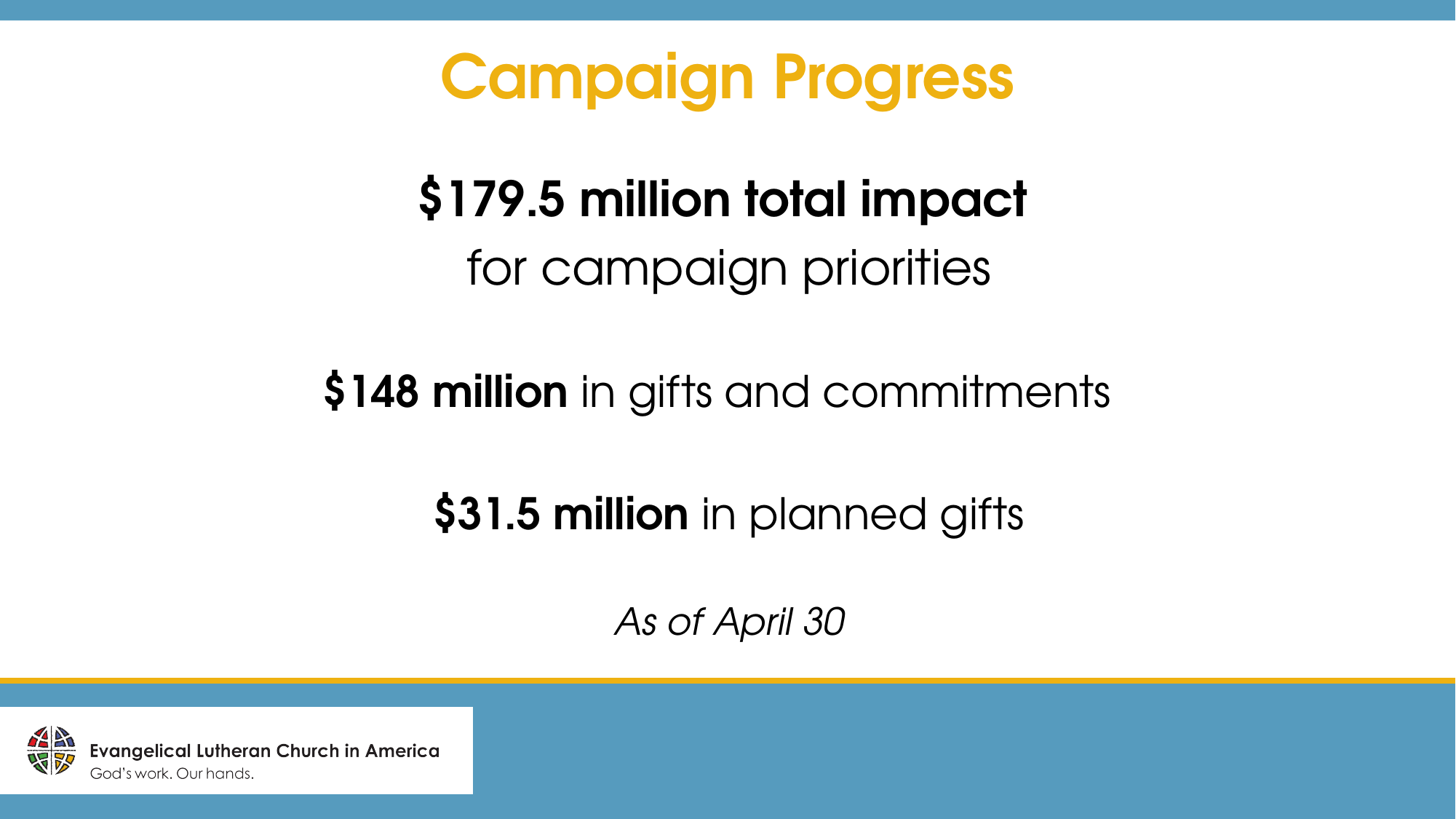

# Campaign Progress
$179.5 million total impact
for campaign priorities

$148 million in gifts and commitments

$31.5 million in planned gifts

As of April 30